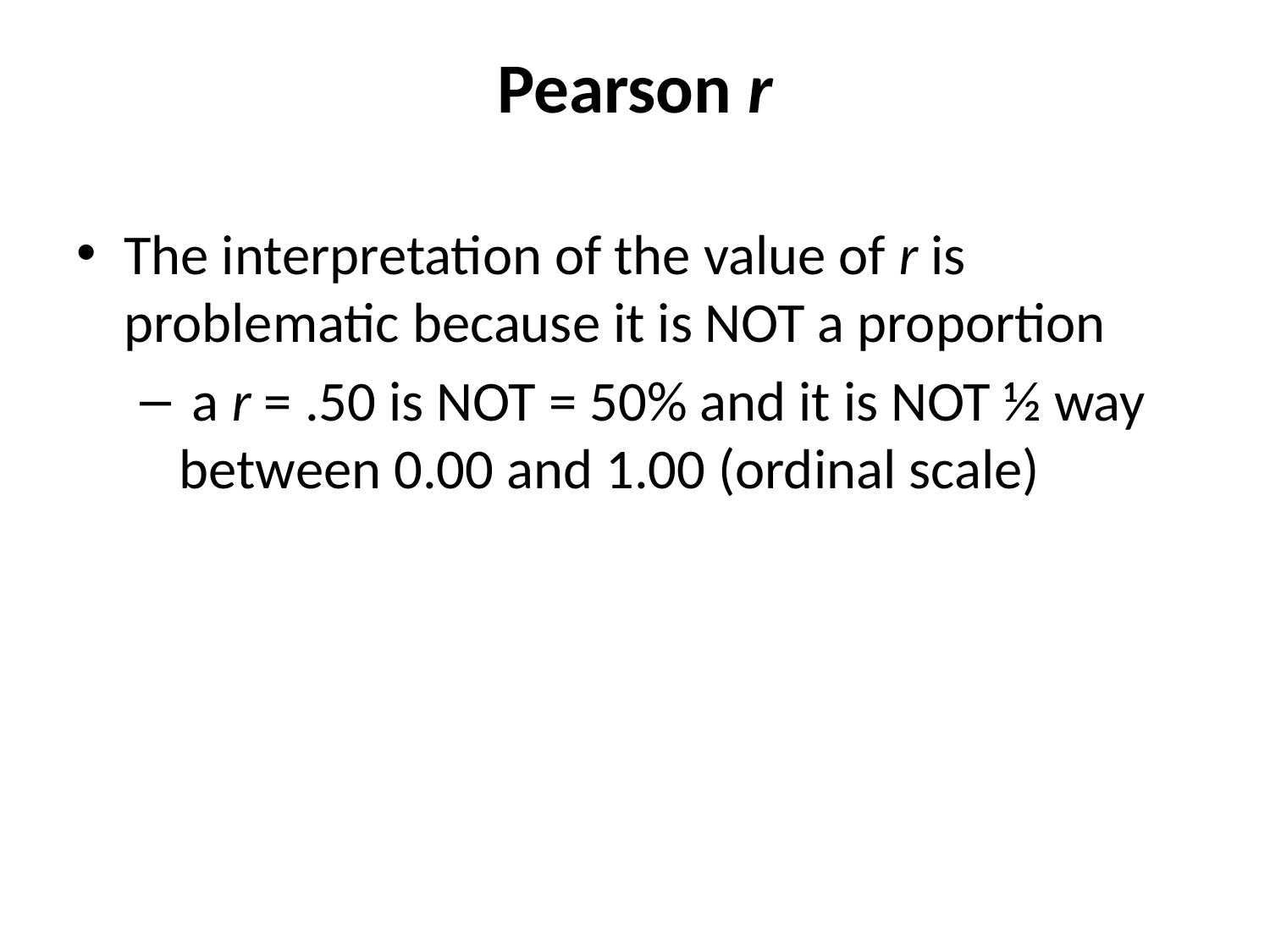

# Pearson r
The interpretation of the value of r is problematic because it is NOT a proportion
 a r = .50 is NOT = 50% and it is NOT ½ way between 0.00 and 1.00 (ordinal scale)